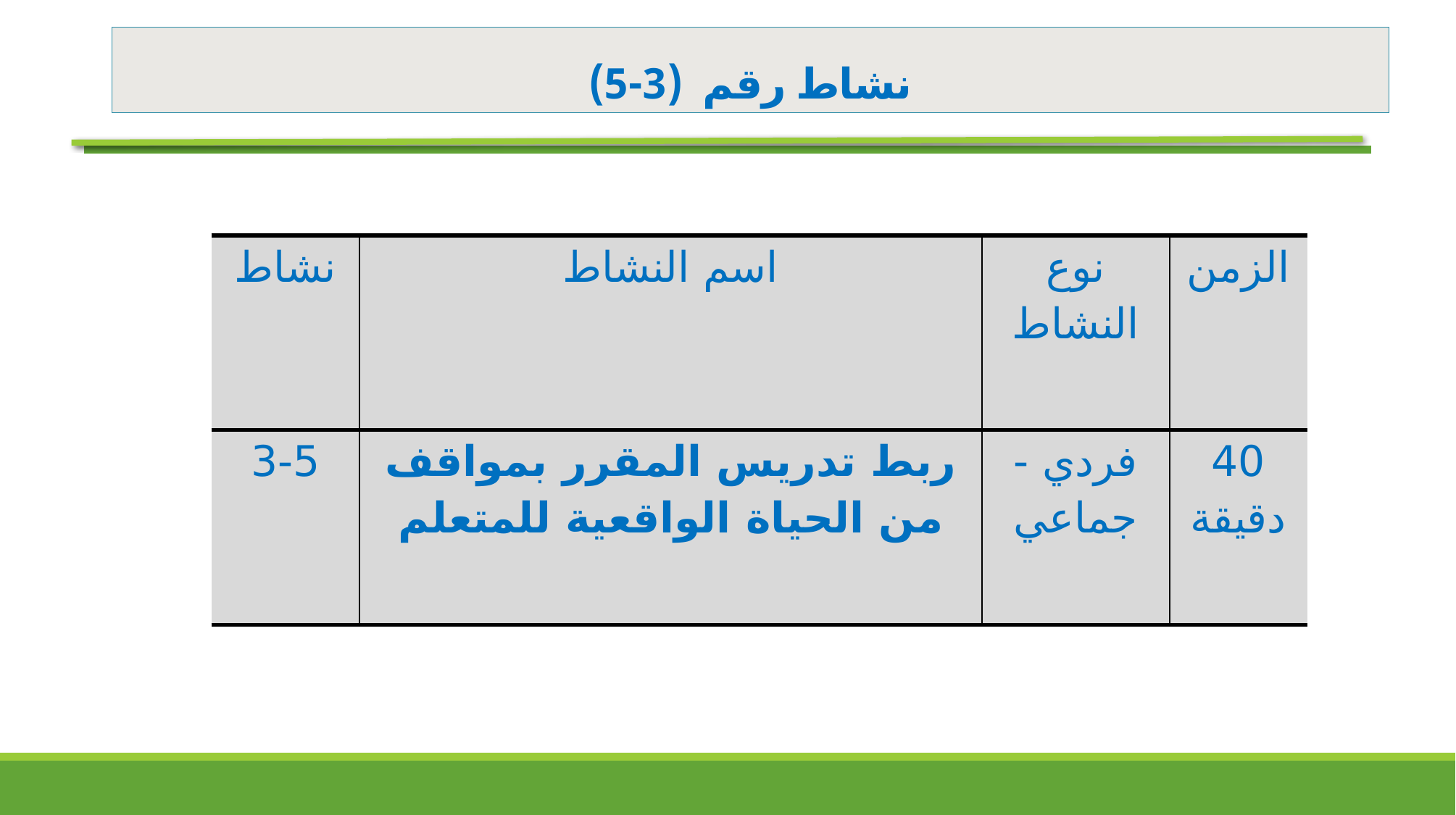

# نشاط رقم  (3-5)
| نشاط | اسم النشاط | نوع النشاط | الزمن |
| --- | --- | --- | --- |
| 3-5 | ربط تدريس المقرر بمواقف من الحياة الواقعية للمتعلم | فردي - جماعي | 40 دقيقة |